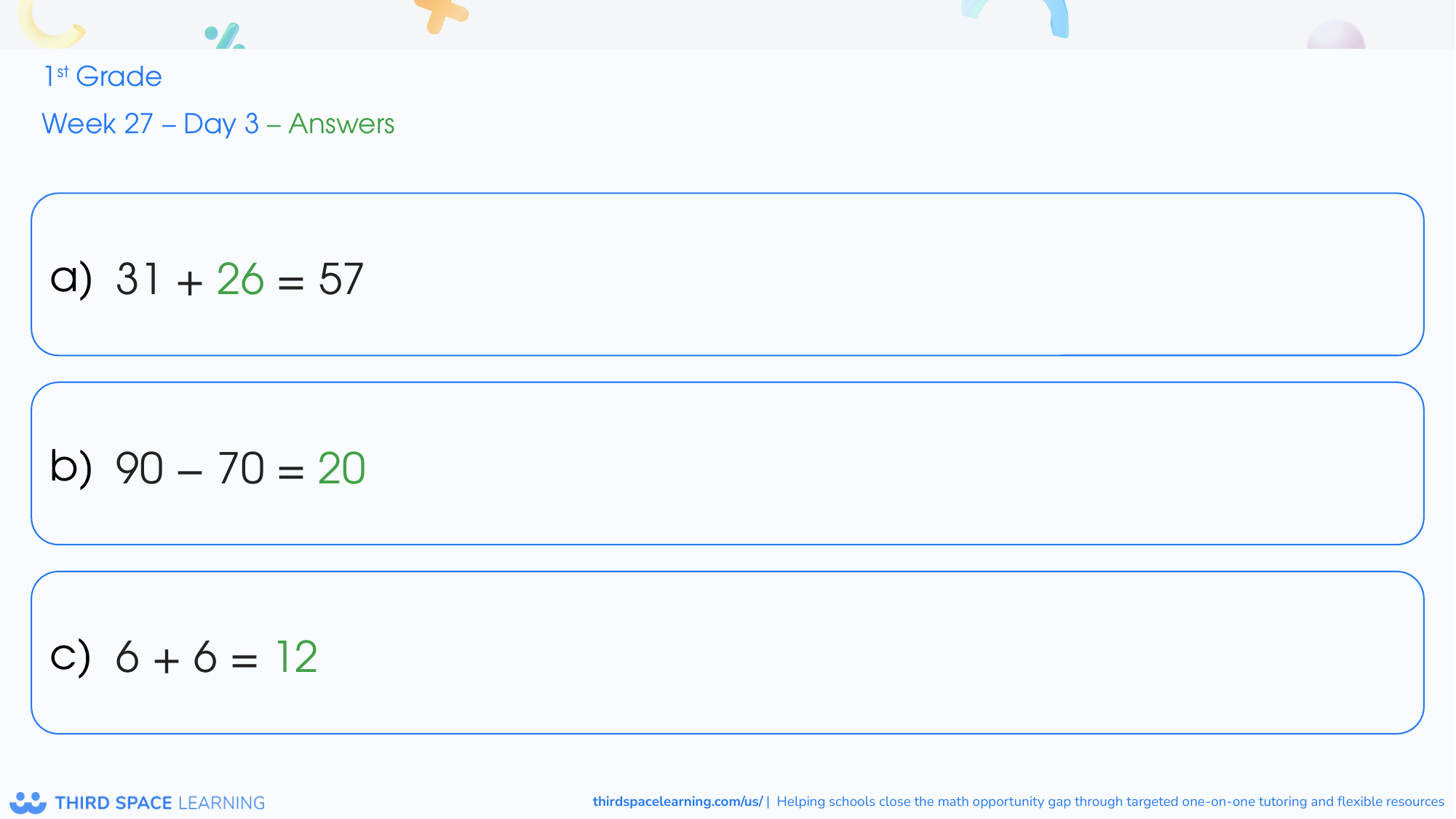

1st Grade
Week 27 – Day 3 – Answers
31 + 26 = 57
90 − 70 = 20
6 + 6 = 12